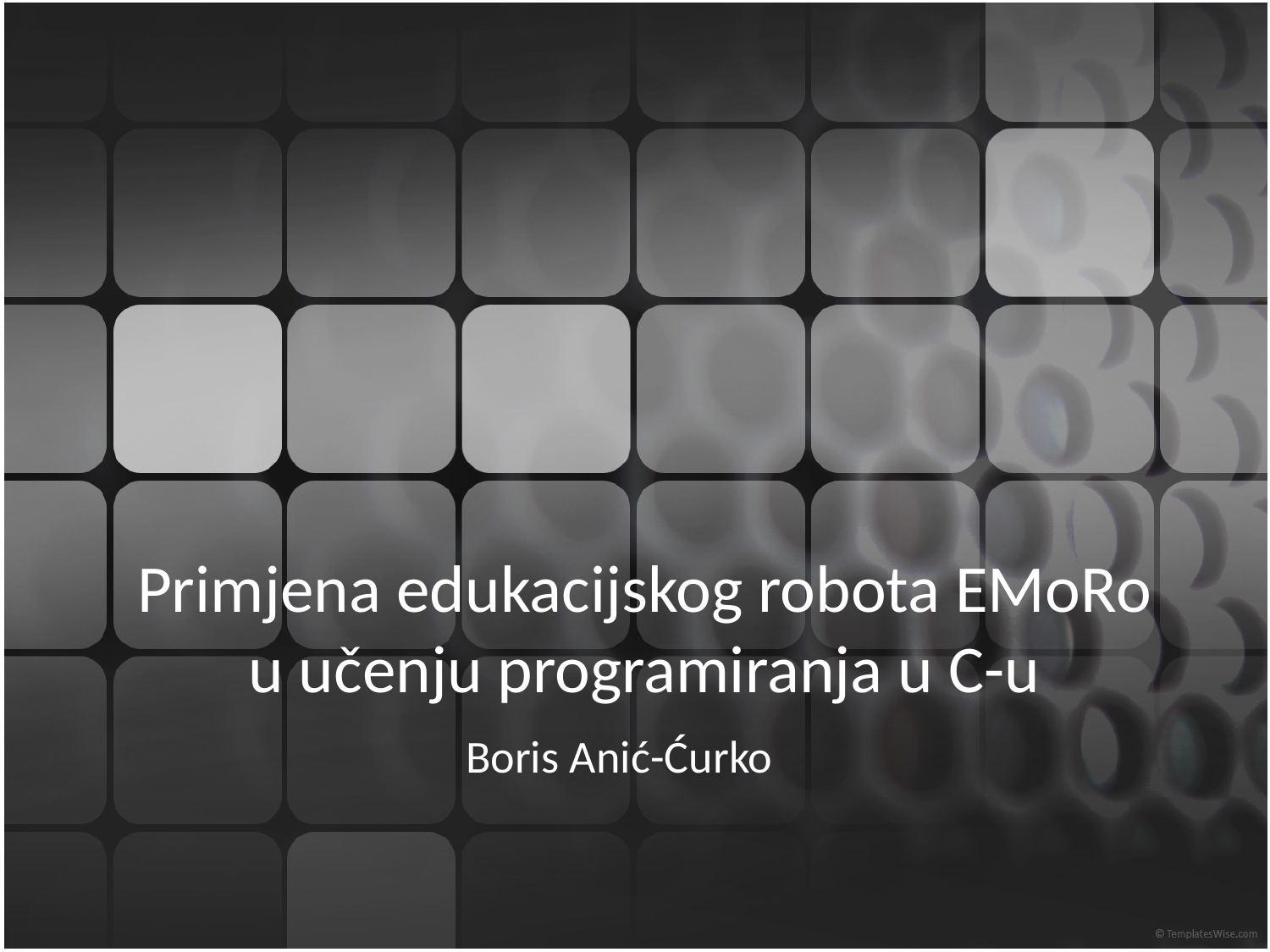

# Primjena edukacijskog robota EMoRo u učenju programiranja u C-u
Boris Anić-Ćurko